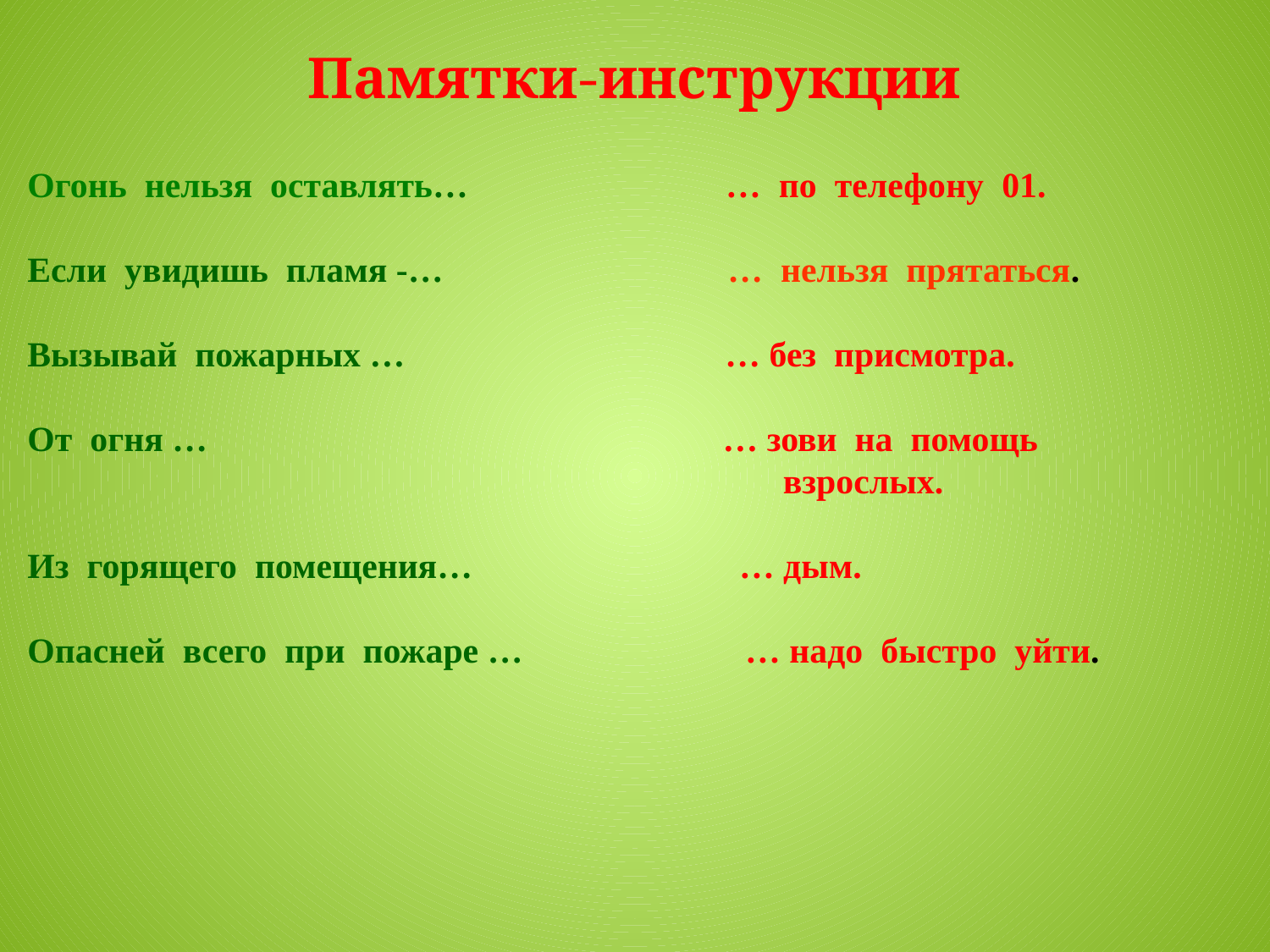

Памятки-инструкции

Огонь  нельзя  оставлять…                             …  по  телефону  01.

Если  увидишь  пламя -…                                …  нельзя  прятаться.

Вызывай  пожарных …                                    … без  присмотра.

От  огня …                                                          … зови  на  помощь
                                                                                     взрослых.

Из  горящего  помещения…                              … дым.

Опасней  всего  при  пожаре …                         … надо  быстро  уйти.